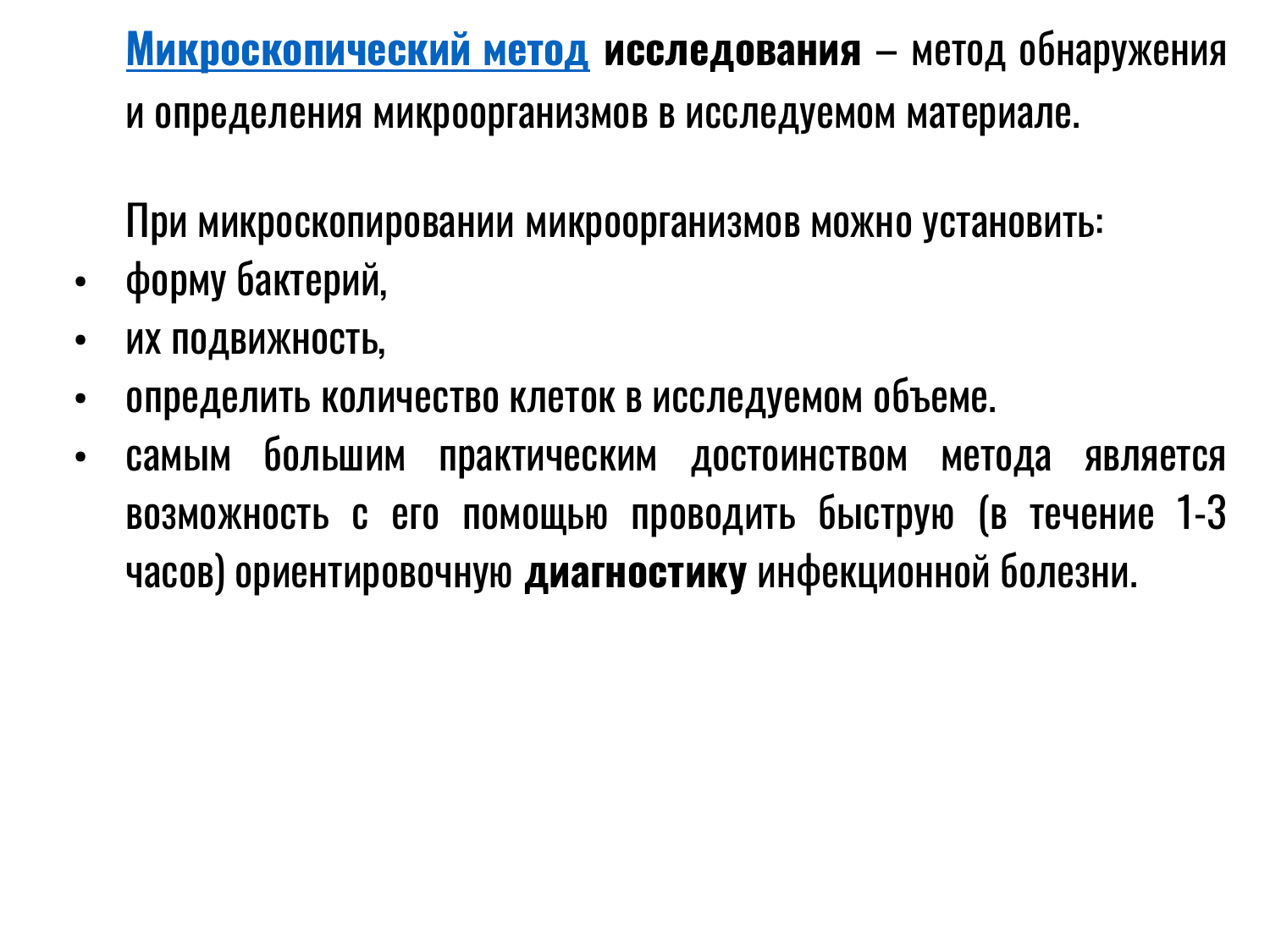

Микроскопический метод исследования – метод обнаружения и определения микроорганизмов в исследуемом материале.

При микроскопировании микроорганизмов можно установить:
форму бактерий,
их подвижность,
определить количество клеток в исследуемом объеме.
самым большим практическим достоинством метода является возможность с его помощью проводить быструю (в течение 1-3 часов) ориентировочную диагностику инфекционной болезни.